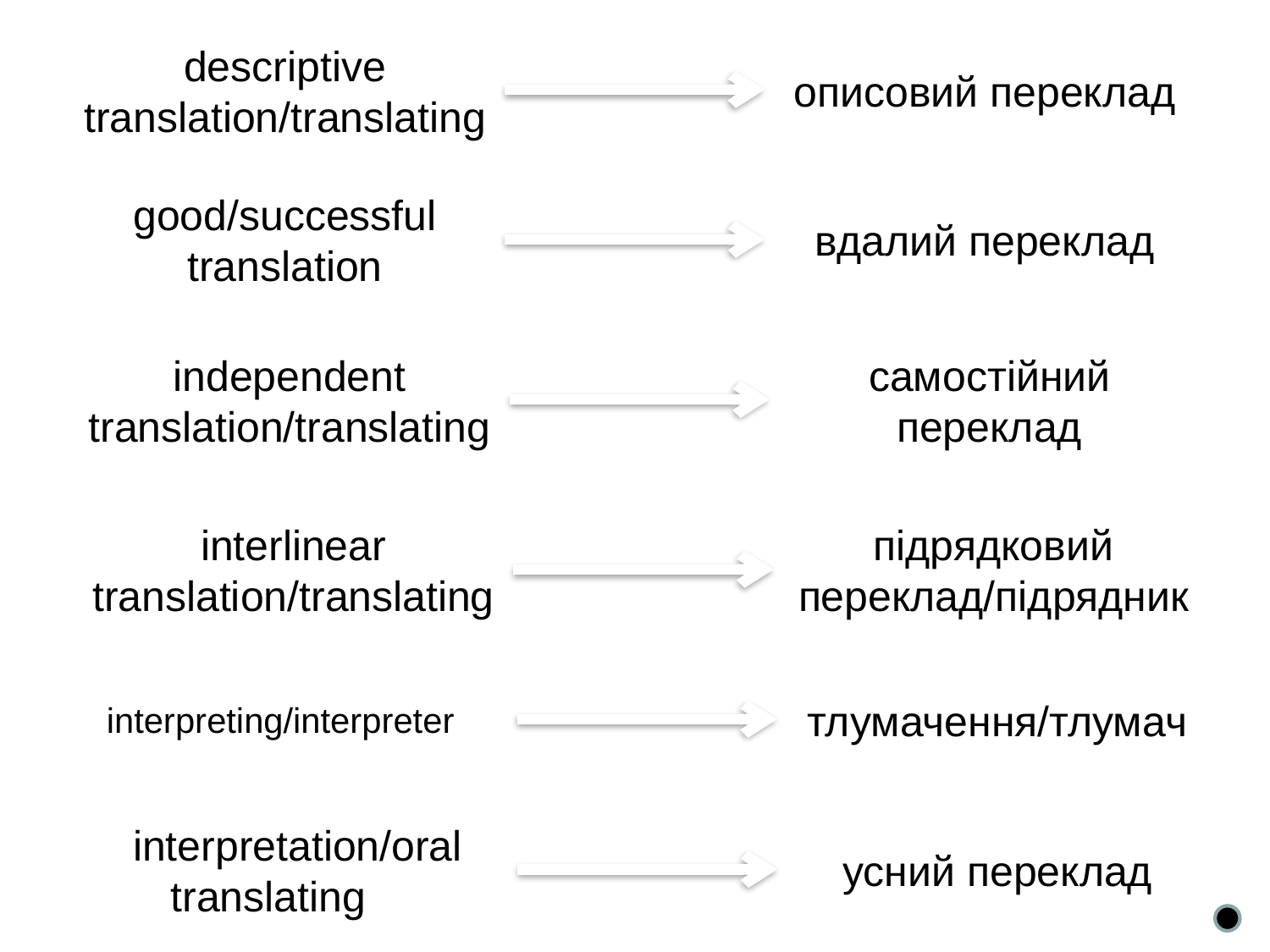

descriptive translation/translating
описовий переклад
good/successful translation
вдалий переклад
independent translation/translating
самостійний переклад

interlinear translation/translating
підрядковий переклад/підрядник
interpreting/interpreter
тлумачення/тлумач
interpretation/oral translating
усний переклад